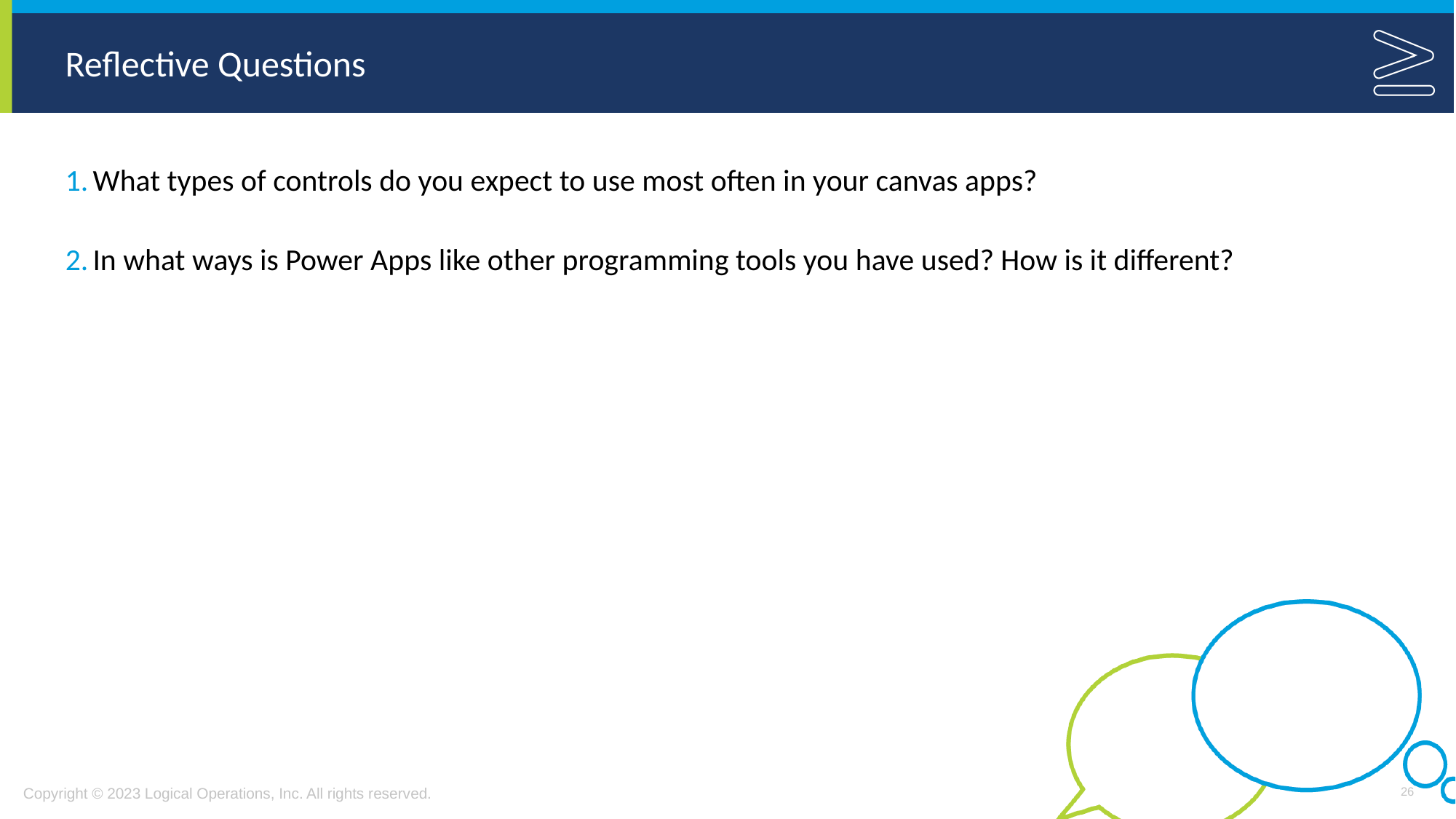

What types of controls do you expect to use most often in your canvas apps?
In what ways is Power Apps like other programming tools you have used? How is it different?
26